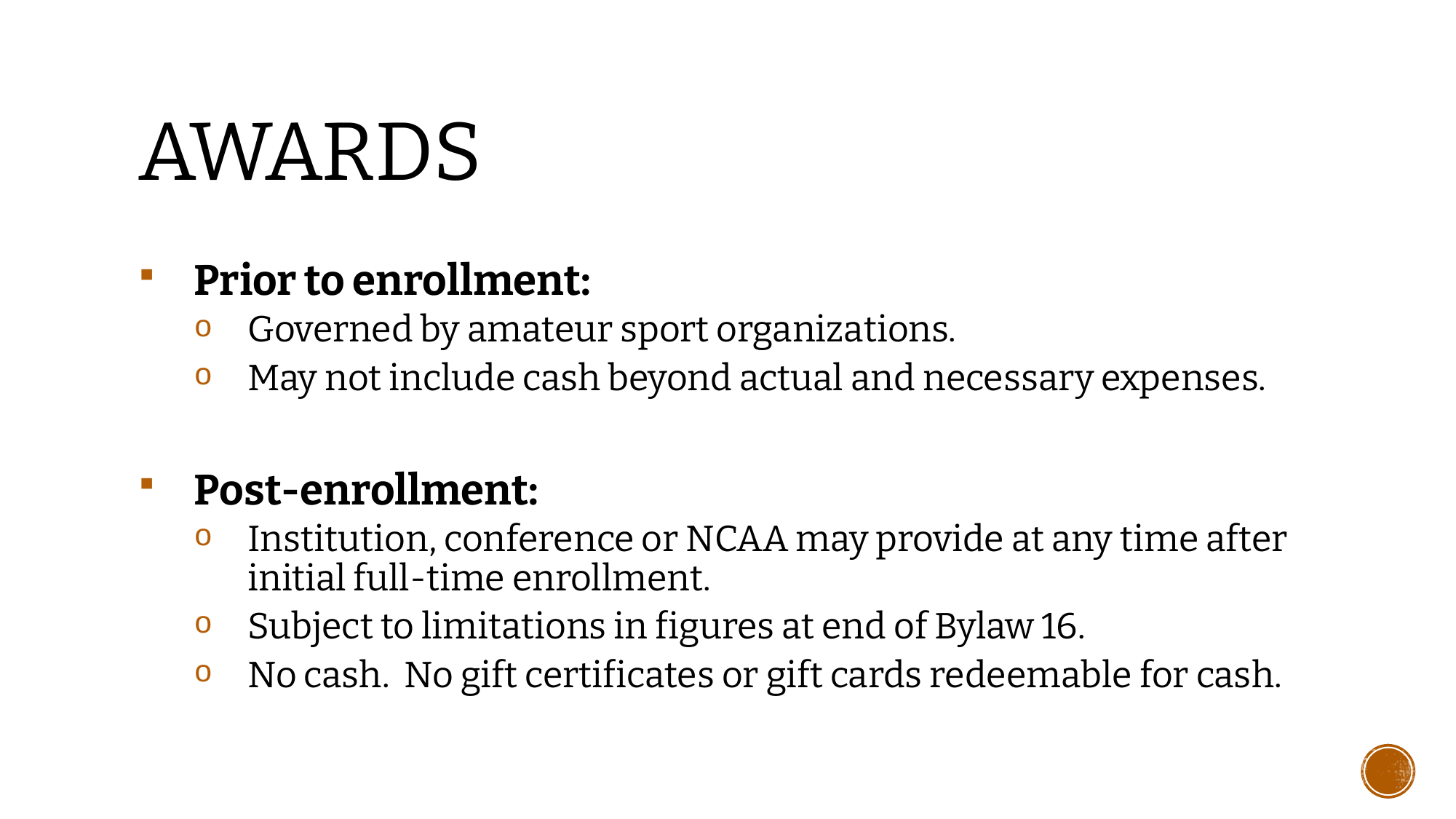

# Awards
Prior to enrollment:
Governed by amateur sport organizations.
May not include cash beyond actual and necessary expenses.

Post-enrollment:
Institution, conference or NCAA may provide at any time after initial full-time enrollment.
Subject to limitations in figures at end of Bylaw 16.
No cash.  No gift certificates or gift cards redeemable for cash.